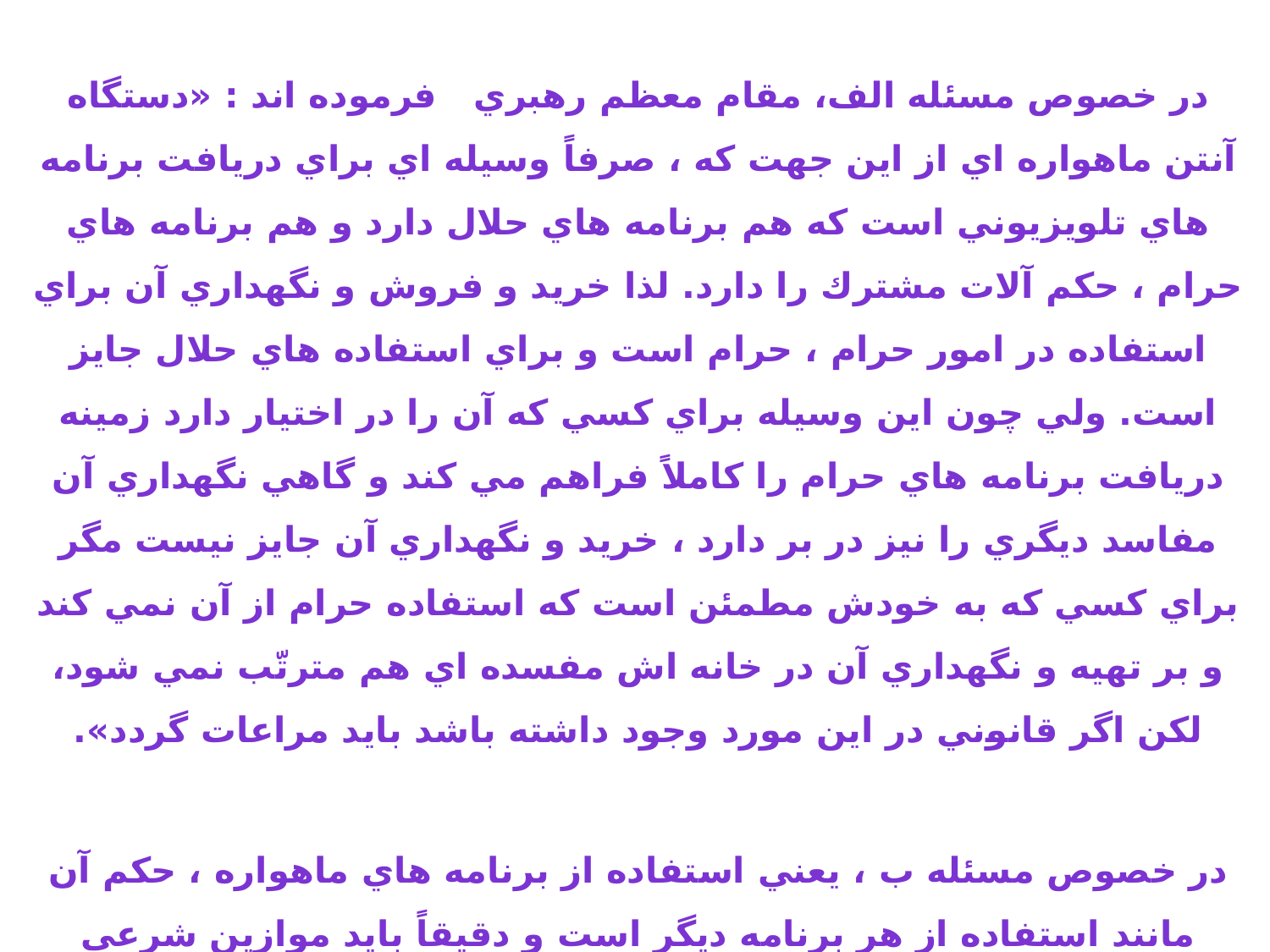

در خصوص مسئله الف، مقام معظم رهبري   فرموده اند : «دستگاه آنتن ماهواره اي از اين جهت كه ، صرفاً وسيله اي براي دريافت برنامه هاي تلويزيوني است كه هم برنامه هاي حلال دارد و هم برنامه هاي حرام ، حكم آلات مشترك را دارد. لذا خريد و فروش و نگهداري آن براي استفاده در امور حرام ، حرام است و براي استفاده هاي حلال جايز است. ولي چون اين وسيله براي كسي كه آن را در اختيار دارد زمينه دريافت برنامه هاي حرام را كاملاً فراهم مي كند و گاهي نگهداري آن مفاسد ديگري را نيز در بر دارد ، خريد و نگهداري آن جايز نيست مگر براي كسي كه به خودش مطمئن است كه استفاده حرام از آن نمي كند و بر تهيه و نگهداري آن در خانه اش مفسده اي هم مترتّب نمي شود، لكن اگر قانوني در اين مورد وجود داشته باشد بايد مراعات گردد».

در خصوص مسئله ب ، يعني استفاده از برنامه هاي ماهواره ، حكم آن مانند استفاده از هر برنامه ديگر است و دقيقاً بايد موازين شرعي رعايت شود ؛ و چنانچه مستلزم مفسده باشد ویا خوف وقوع در حرام و گناه وجود داشته باشد ، و يا القا كننده شبهات فكري و عقيدتي باشد، در اين صورت استفاده جايز نيست.